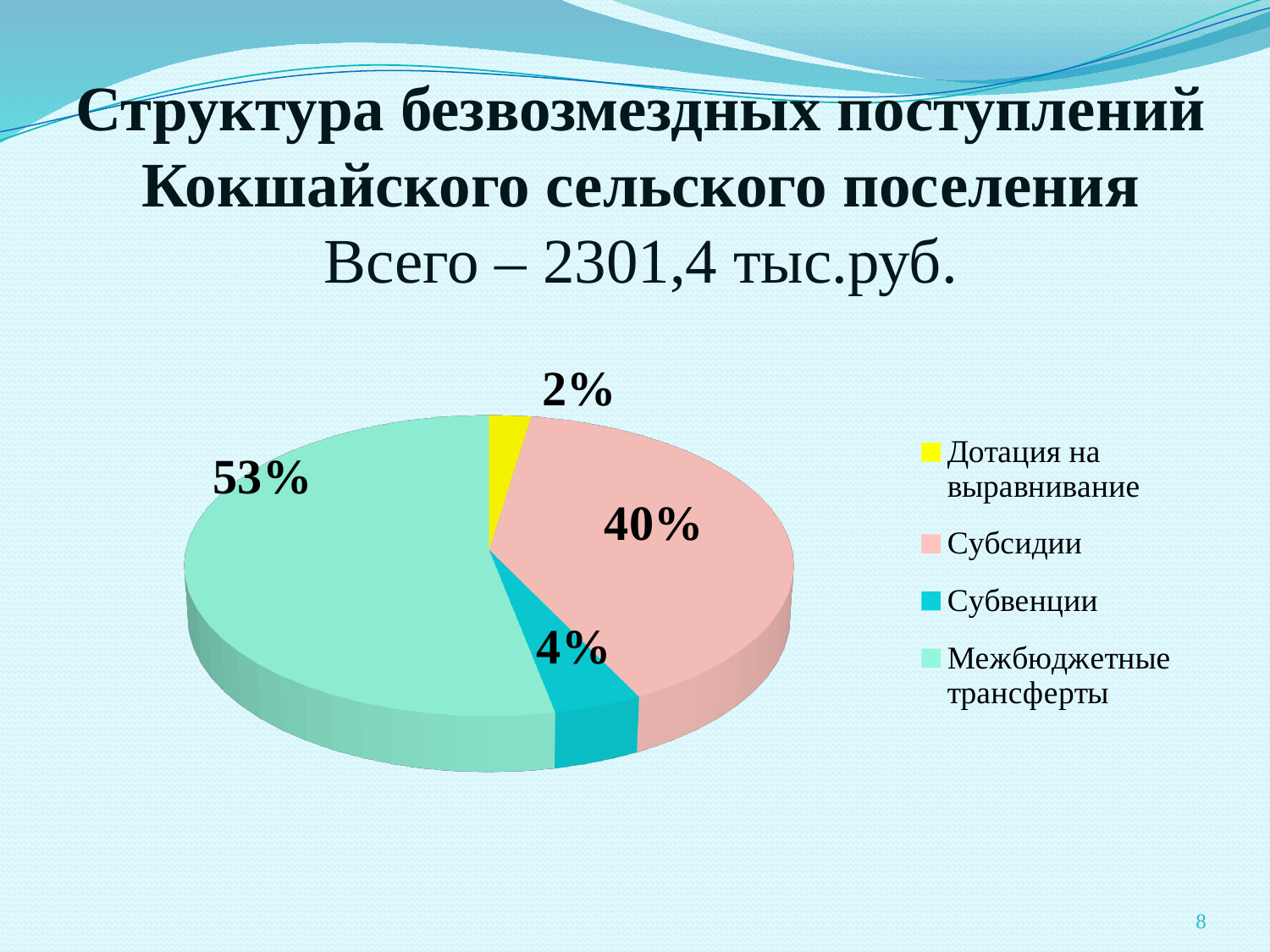

# Структура безвозмездных поступлений Кокшайского сельского поселения Всего – 2301,4 тыс.руб.

[unsupported chart]

8